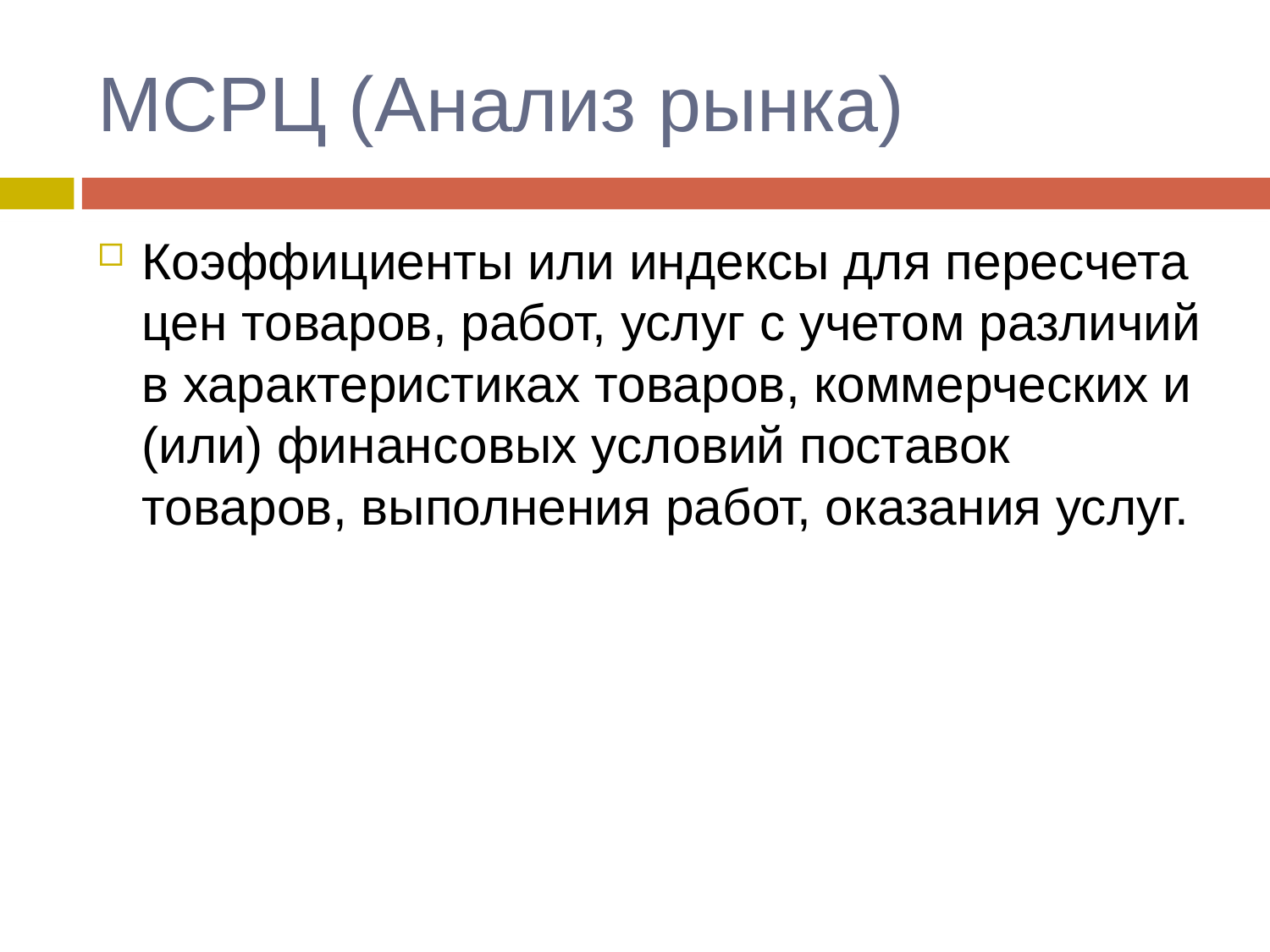

# МСРЦ (Анализ рынка)
Коэффициенты или индексы для пересчета цен товаров, работ, услуг с учетом различий в характеристиках товаров, коммерческих и (или) финансовых условий поставок товаров, выполнения работ, оказания услуг.